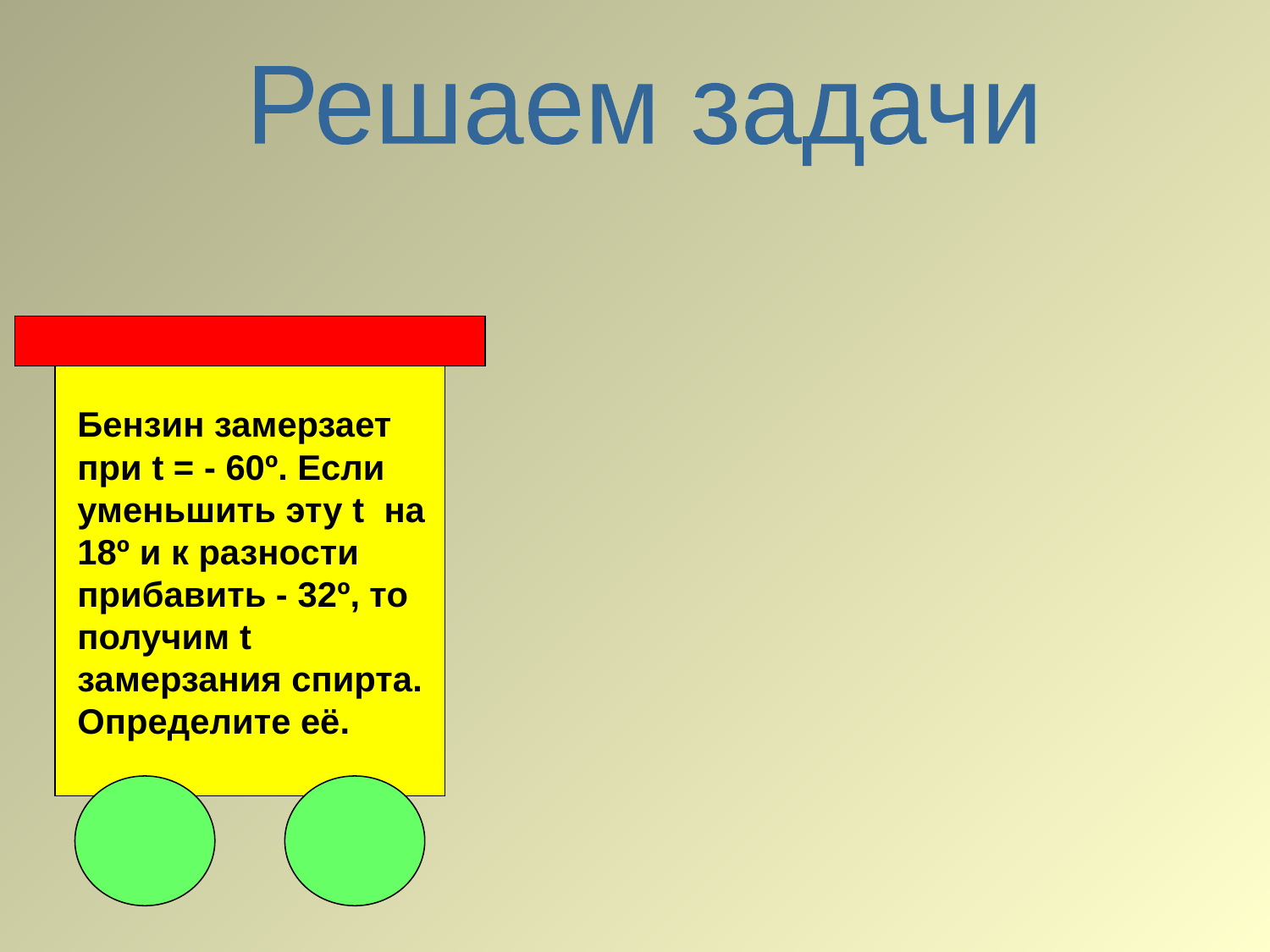

Решаем задачи

Бензин замерзает при t = - 60º. Если уменьшить эту t  на 18º и к разности прибавить - 32º, то получим t замерзания спирта. Определите её.